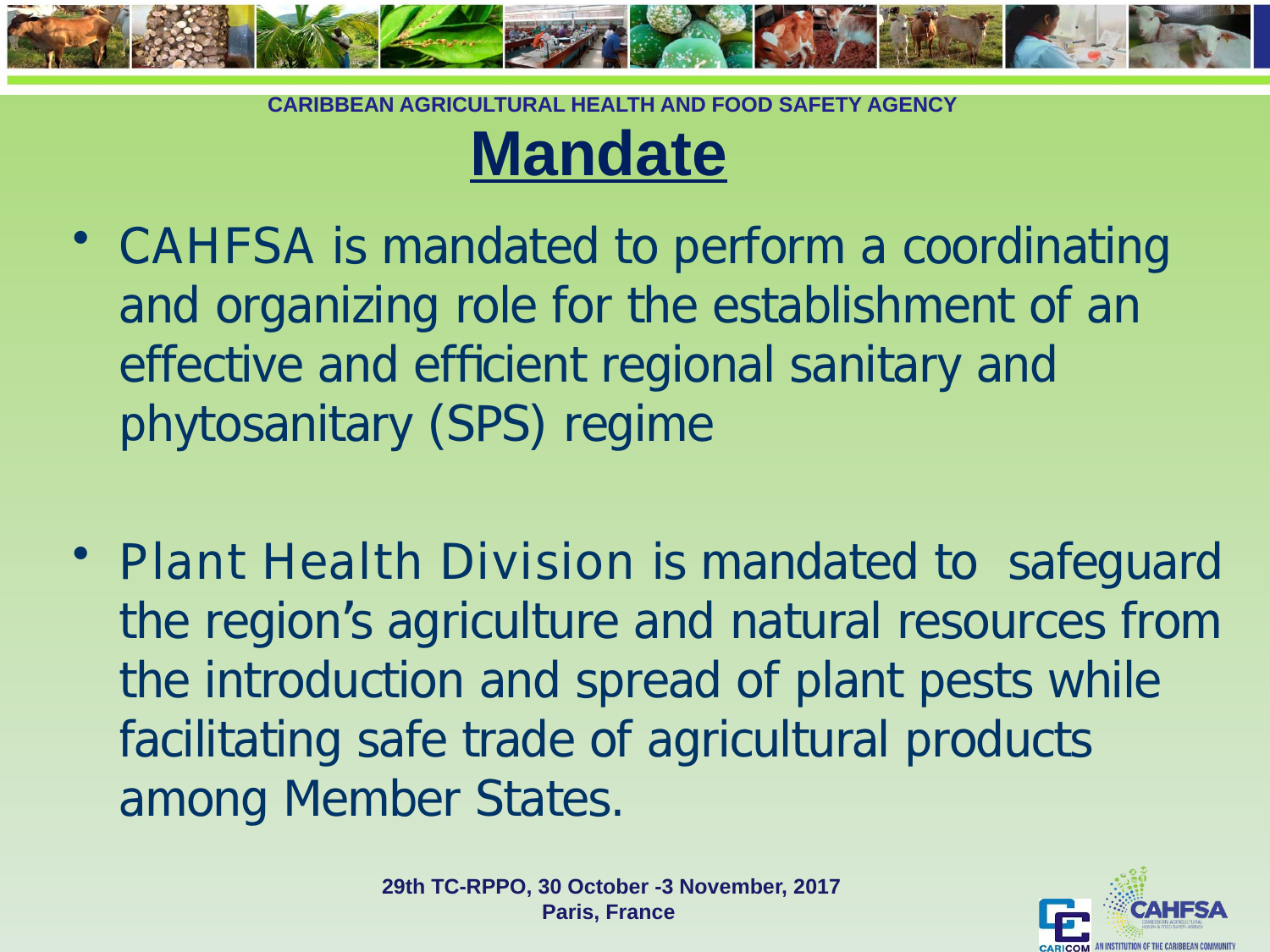

Mandate
CAHFSA is mandated to perform a coordinating and organizing role for the establishment of an effective and efficient regional sanitary and phytosanitary (SPS) regime

Plant Health Division is mandated to  safeguard the region’s agriculture and natural resources from the introduction and spread of plant pests while facilitating safe trade of agricultural products among Member States.